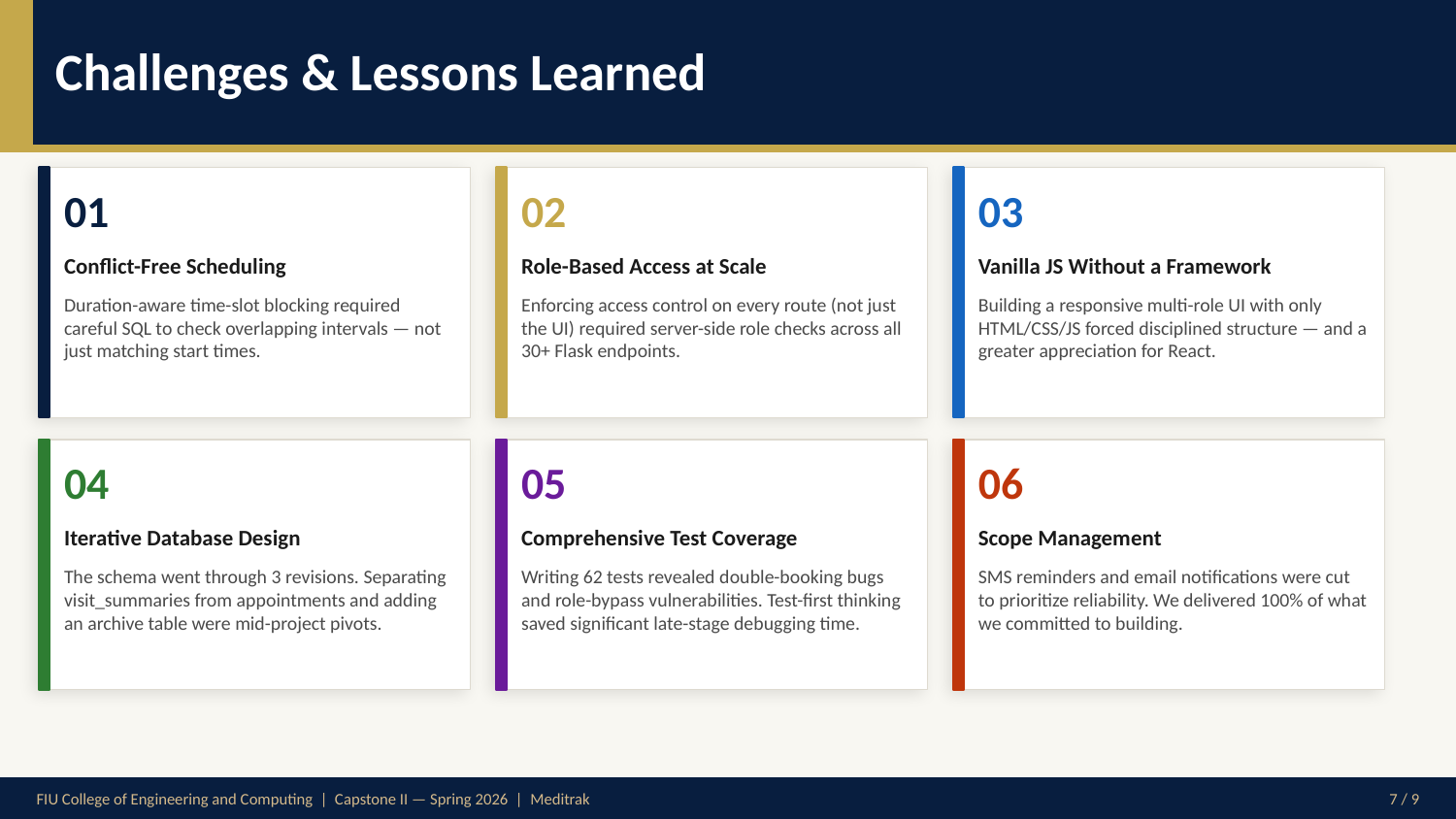

Challenges & Lessons Learned

01
02
03
Conflict-Free Scheduling
Role-Based Access at Scale
Vanilla JS Without a Framework
Duration-aware time-slot blocking required careful SQL to check overlapping intervals — not just matching start times.
Enforcing access control on every route (not just the UI) required server-side role checks across all 30+ Flask endpoints.
Building a responsive multi-role UI with only HTML/CSS/JS forced disciplined structure — and a greater appreciation for React.

04
05
06
Iterative Database Design
Comprehensive Test Coverage
Scope Management
The schema went through 3 revisions. Separating visit_summaries from appointments and adding an archive table were mid-project pivots.
Writing 62 tests revealed double-booking bugs and role-bypass vulnerabilities. Test-first thinking saved significant late-stage debugging time.
SMS reminders and email notifications were cut to prioritize reliability. We delivered 100% of what we committed to building.

FIU College of Engineering and Computing  |  Capstone II — Spring 2026  |  Meditrak
7 / 9